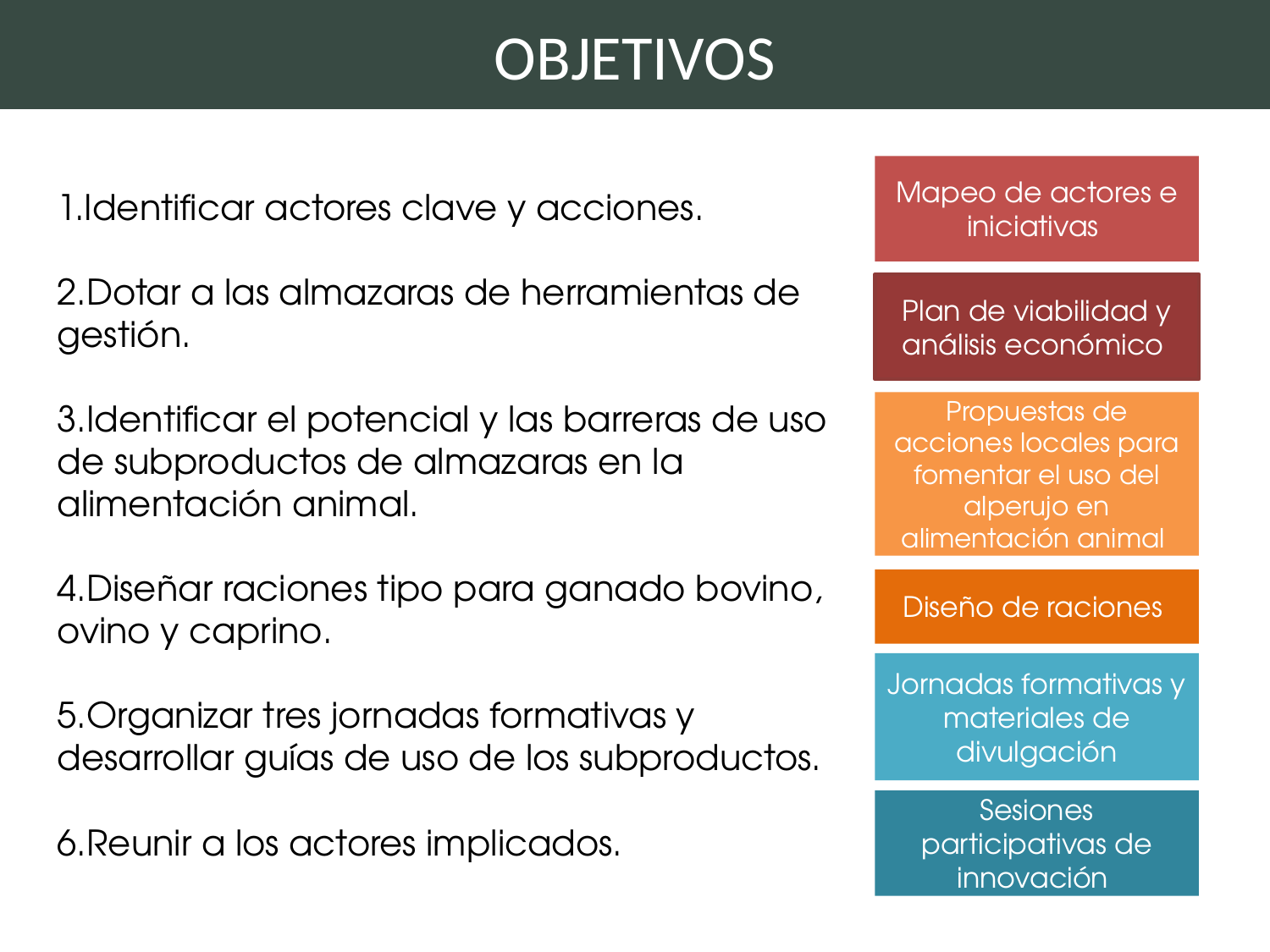

OBJETIVOS

Identificar actores clave y acciones.

Dotar a las almazaras de herramientas de gestión.

Identificar el potencial y las barreras de uso de subproductos de almazaras en la alimentación animal.

Diseñar raciones tipo para ganado bovino, ovino y caprino.

Organizar tres jornadas formativas y desarrollar guías de uso de los subproductos.

Reunir a los actores implicados.
Mapeo de actores e iniciativas
Plan de viabilidad y análisis económico
Propuestas de acciones locales para fomentar el uso del alperujo en alimentación animal
Diseño de raciones
Jornadas formativas y materiales de divulgación
Sesiones participativas de innovación